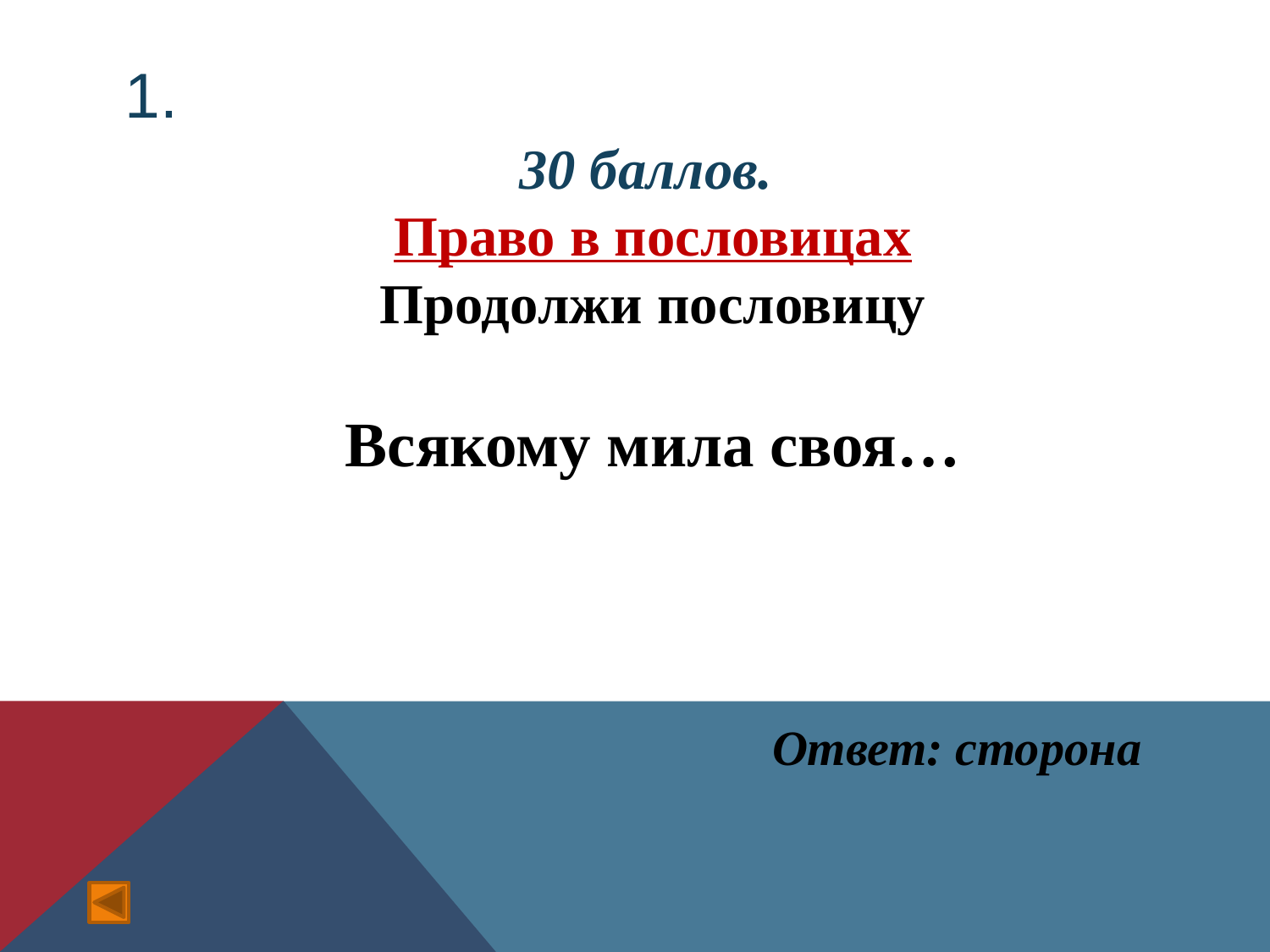

# 1.
30 баллов.
Право в пословицах
Продолжи пословицу

Всякому мила своя…

Ответ: сторона